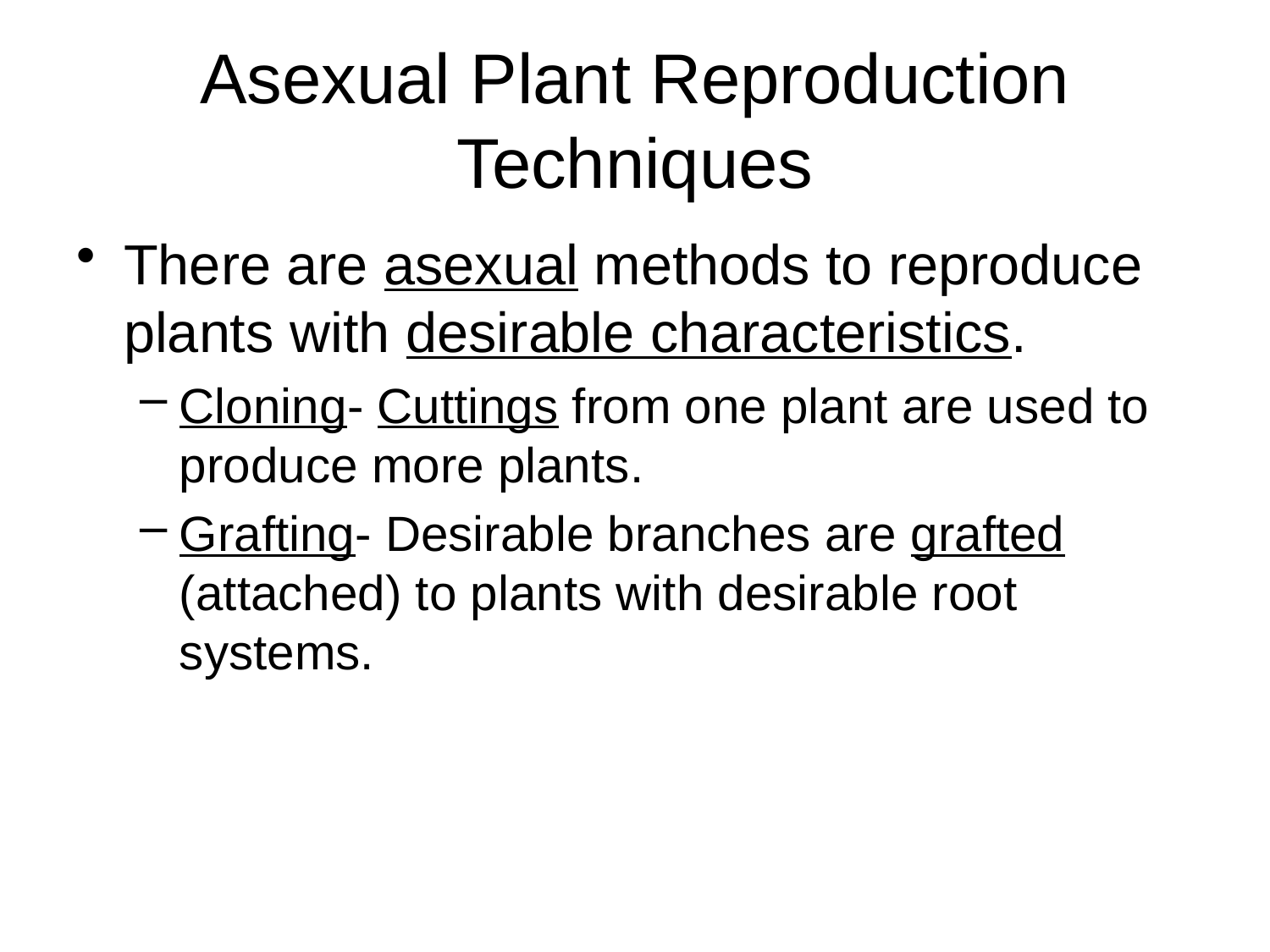

# Asexual Plant Reproduction Techniques
There are asexual methods to reproduce plants with desirable characteristics.
Cloning- Cuttings from one plant are used to produce more plants.
Grafting- Desirable branches are grafted (attached) to plants with desirable root systems.